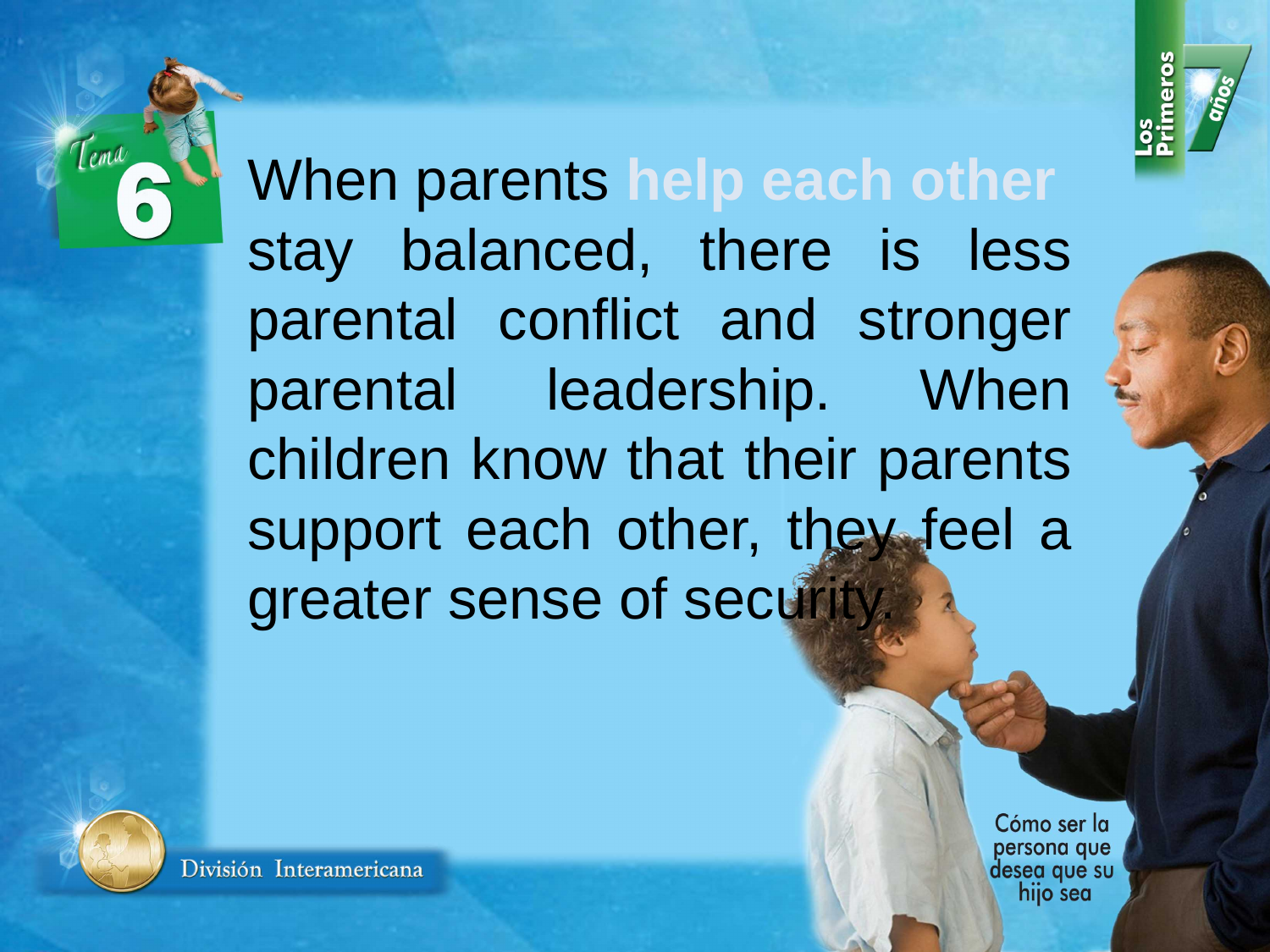

When parents help each other  stay balanced, there is less parental conflict and stronger parental leadership. When children know that their parents support each other, they feel a greater sense of security.